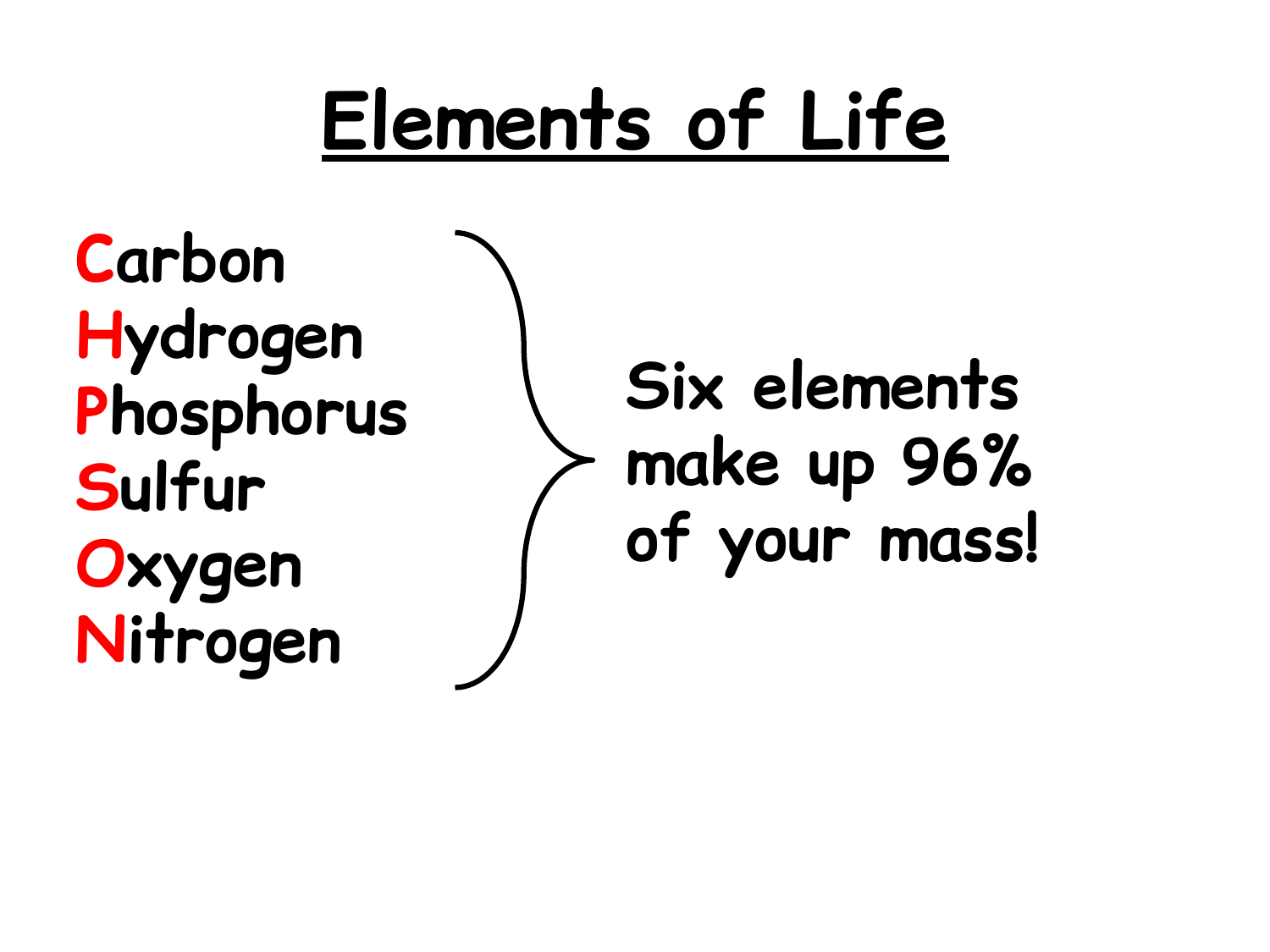

# Elements of Life
Carbon
Hydrogen
Phosphorus
Sulfur
Oxygen
Nitrogen

Six elements make up 96% of your mass!